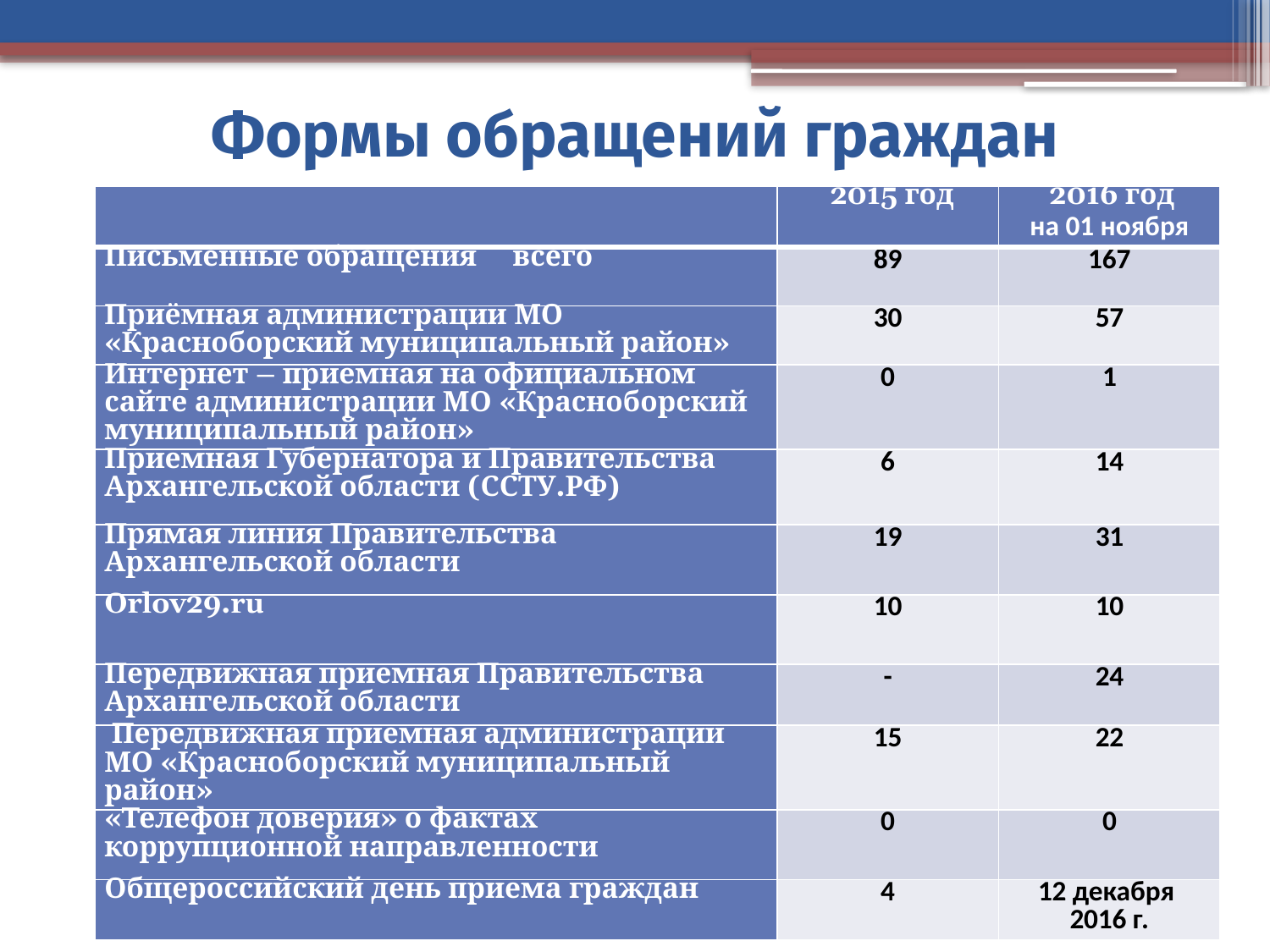

# Формы обращений граждан
|  | 2015 год | 2016 год на 01 ноября |
| --- | --- | --- |
| Письменные обращения     всего | 89 | 167 |
| Приёмная администрации МО «Красноборский муниципальный район» | 30 | 57 |
| Интернет – приемная на официальном сайте администрации МО «Красноборский муниципальный район» | 0 | 1 |
| Приемная Губернатора и Правительства Архангельской области (ССТУ.РФ) | 6 | 14 |
| Прямая линия Правительства Архангельской области | 19 | 31 |
| Orlov29.ru | 10 | 10 |
| Передвижная приемная Правительства Архангельской области | - | 24 |
| Передвижная приемная администрации МО «Красноборский муниципальный район» | 15 | 22 |
| «Телефон доверия» о фактах коррупционной направленности | 0 | 0 |
| Общероссийский день приема граждан | 4 | 12 декабря 2016 г. |